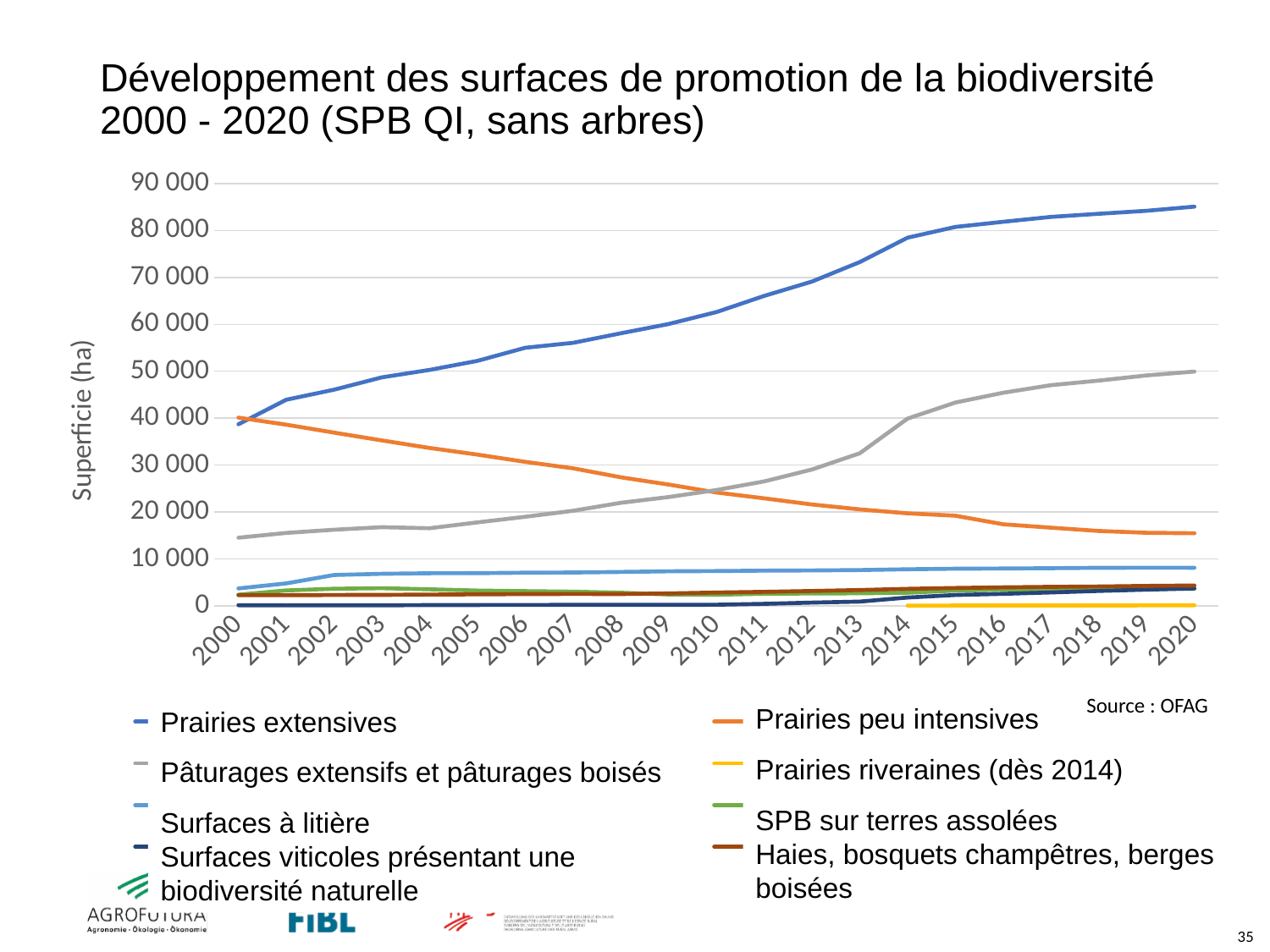

# Développement des surfaces de promotion de la biodiversité 2000 - 2020 (SPB QI, sans arbres)

### Chart

| Category | Extensiv genutzte Wiesen | Wenig intensiv genutzte Wiesen | Extensive Weiden und Waldweiden | Uferwiesen entlang Fliessgewässern | Streueflächen | BFF auf Ackerfläche | Rebflächen mit natürlicher Artenvielfalt | Hecken, Feld- und Ufergehölze |
|---|---|---|---|---|---|---|---|---|
| 2000 | 38702.13999999999 | 40115.51999999998 | 14517.100000000002 | None | 3714.34 | 2384.0100000000007 | 128.07000000000002 | 2276.7799999999997 |
| 2001 | 43926.619999999995 | 38620.11000000001 | 15537.419999999998 | None | 4787.699999999999 | 3285.87 | 115.91999999999997 | 2273.9900000000002 |
| 2002 | 46071.88000000002 | 36927.72 | 16219.819999999996 | None | 6570.729999999997 | 3642.6800000000007 | 133.7 | 2316.8199999999997 |
| 2003 | 48695.15000000003 | 35262.640000000014 | 16765.43 | None | 6828.100000000001 | 3764.999999999999 | 119.89 | 2335.7199999999984 |
| 2004 | 50288.27999999998 | 33658.85000000001 | 16540.12 | None | 6950.2000000000035 | 3533.4100000000008 | 159.95999999999998 | 2404.8799999999997 |
| 2005 | 52218.77 | 32236.370000000014 | 17791.33 | None | 6964.129999999999 | 3265.3900000000017 | 189.30999999999995 | 2456.8999999999996 |
| 2006 | 55007.30000000002 | 30692.590000000007 | 18987.91 | None | 7062.140000000001 | 3136.0599999999995 | 195.77999999999997 | 2508.0699999999974 |
| 2007 | 56058.38999999998 | 29325.010000000013 | 20270.129999999997 | None | 7112.330000000003 | 3024.84 | 202.70000000000002 | 2537.6000000000004 |
| 2008 | 58090.94 | 27403.519999999986 | 21972.490000000005 | None | 7225.36 | 2790.4799999999996 | 224.28 | 2516.520000000001 |
| 2009 | 60058.47999999999 | 25859.699999999993 | 23194.809999999994 | None | 7362.550000000001 | 2423.8999999999996 | 202.62 | 2650.26 |
| 2010 | 62612.02999999999 | 24165.77000000001 | 24685.57 | None | 7412.940000000001 | 2371.6099999999997 | 242.27 | 2833.7000000000007 |
| 2011 | 66055.86000000002 | 22919.660000000003 | 26531.815899999994 | None | 7503.860000000001 | 2582.9300000000003 | 430.37750000000005 | 2983.93 |
| 2012 | 69117.2012 | 21608.275900000026 | 29069.12409999999 | None | 7548.612700000003 | 2639.2964 | 698.8349000000002 | 3164.980200000001 |
| 2013 | 73263.1346 | 20571.92000000001 | 32526.465600000003 | None | 7633.040200000002 | 2676.4269999999997 | 906.8829999999998 | 3366.771399999999 |
| 2014 | 78460.3782 | 19722.3848 | 39910.3355 | 50.705 | 7801.1008 | 2800.2714 | 1774.0 | 3622.4854 |
| 2015 | 80754.4457 | 19219.5479 | 43338.6919 | 66.1889 | 7922.1357 | 3248.6432999999993 | 2317.0 | 3807.3273 |
| 2016 | 81843.7878 | 17384.1998 | 45417.1577 | 70.8111 | 7956.5078 | 3459.1747000000005 | 2560.0 | 3940.2568 |
| 2017 | 82892.0547999998 | 16662.732 | 47037.2952 | 80.2258 | 8025.998 | 3551.0 | 2861.0 | 4049.3954 |
| 2018 | 83554.4482 | 15960.4517 | 48012.8819 | 84.9389 | 8105.1426 | 3621.0 | 3176.0 | 4127.0 |
| 2019 | 84190.0765999999 | 15569.213 | 49110.6251 | 97.4788 | 8126.8179 | 3579.4833000000003 | 3454.8994 | 4259.3154 |
| 2020 | 85079.6729 | 15462.8765 | 49934.5532 | 122.153 | 8122.6714 | 3654.8153 | 3710.68919999999 | 4334.9238 |
Prairies peu intensives
Prairies riveraines (dès 2014)
SPB sur terres assolées
Haies, bosquets champêtres, berges boisées
Prairies extensives
Pâturages extensifs et pâturages boisés
Surfaces à litière
Surfaces viticoles présentant une
biodiversité naturelle
Source : OFAG